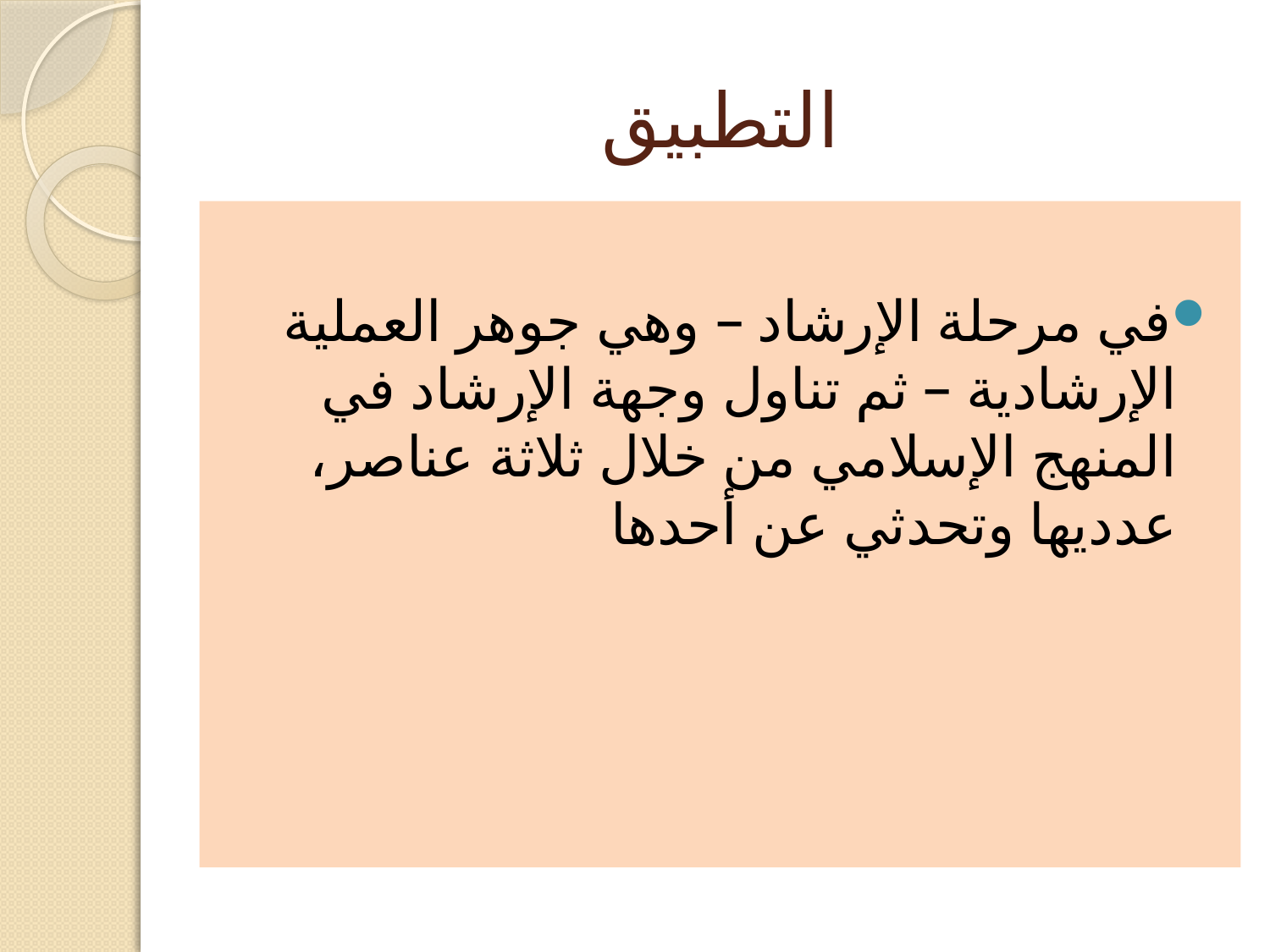

# التطبيق

في مرحلة الإرشاد – وهي جوهر العملية الإرشادية – ثم تناول وجهة الإرشاد في المنهج الإسلامي من خلال ثلاثة عناصر، عدديها وتحدثي عن أحدها